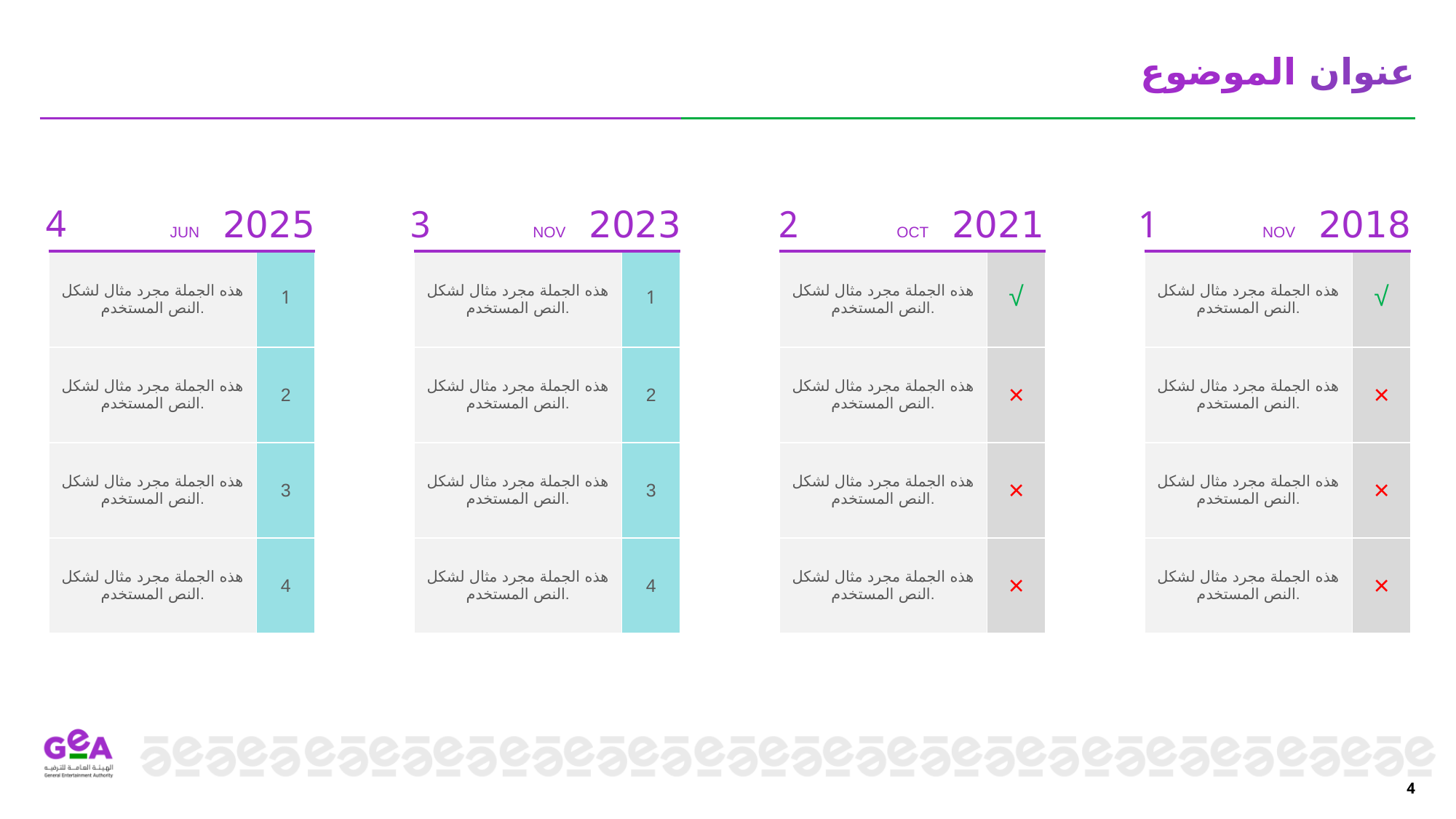

عنوان الموضوع
4
3
2025  JUN
2023  NOV
2
2021  OCT
1
2018  NOV
| هذه الجملة مجرد مثال لشكل النص المستخدم. | 1 |
| --- | --- |
| هذه الجملة مجرد مثال لشكل النص المستخدم. | 2 |
| هذه الجملة مجرد مثال لشكل النص المستخدم. | 3 |
| هذه الجملة مجرد مثال لشكل النص المستخدم. | 4 |
| هذه الجملة مجرد مثال لشكل النص المستخدم. | 1 |
| --- | --- |
| هذه الجملة مجرد مثال لشكل النص المستخدم. | 2 |
| هذه الجملة مجرد مثال لشكل النص المستخدم. | 3 |
| هذه الجملة مجرد مثال لشكل النص المستخدم. | 4 |
| هذه الجملة مجرد مثال لشكل النص المستخدم. | √ |
| --- | --- |
| هذه الجملة مجرد مثال لشكل النص المستخدم. | × |
| هذه الجملة مجرد مثال لشكل النص المستخدم. | × |
| هذه الجملة مجرد مثال لشكل النص المستخدم. | × |
| هذه الجملة مجرد مثال لشكل النص المستخدم. | √ |
| --- | --- |
| هذه الجملة مجرد مثال لشكل النص المستخدم. | × |
| هذه الجملة مجرد مثال لشكل النص المستخدم. | × |
| هذه الجملة مجرد مثال لشكل النص المستخدم. | × |
4